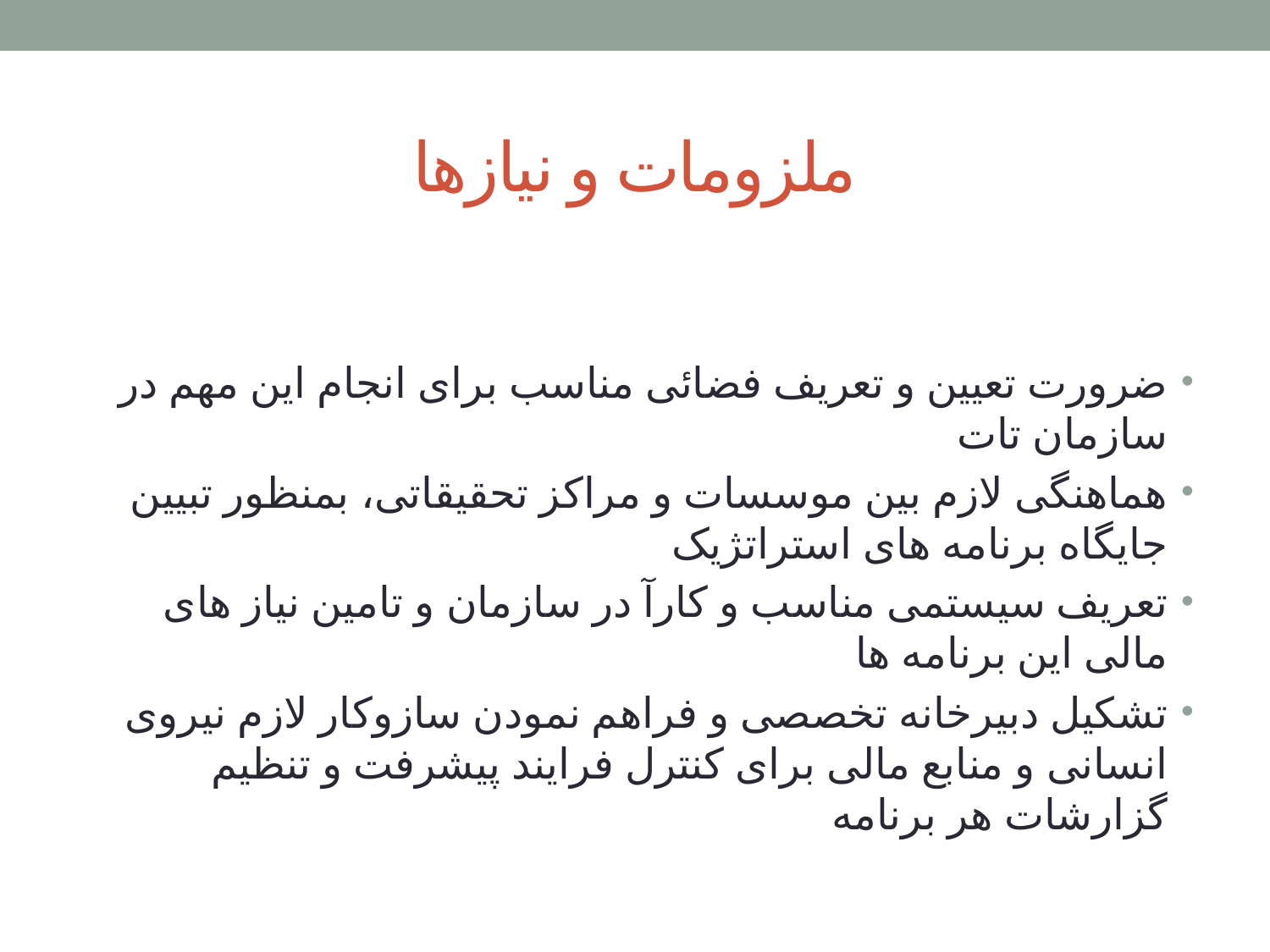

# ملزومات و نیازها
ضرورت تعیین و تعریف فضائی مناسب برای انجام این مهم در سازمان تات
هماهنگی لازم بین موسسات و مراکز تحقیقاتی، بمنظور تبیین جایگاه برنامه های استراتژیک
تعریف سیستمی مناسب و کارآ در سازمان و تامین نیاز های مالی این برنامه ها
تشکیل دبیرخانه تخصصی و فراهم نمودن سازوکار لازم نیروی انسانی و منابع مالی برای کنترل فرایند پیشرفت و تنظیم گزارشات هر برنامه